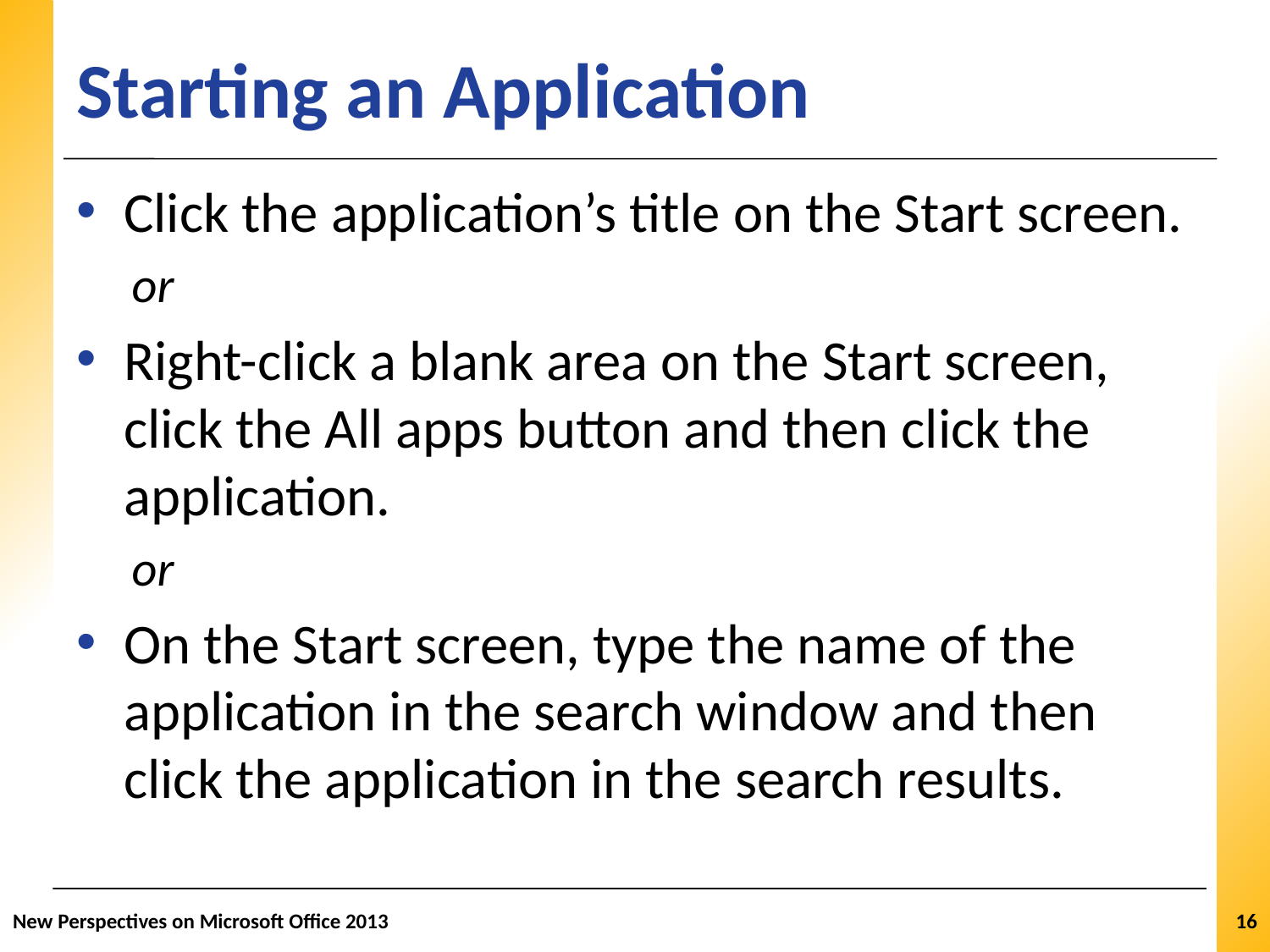

# Starting an Application
Click the application’s title on the Start screen.
or
Right-click a blank area on the Start screen, click the All apps button and then click the application.
or
On the Start screen, type the name of the application in the search window and then click the application in the search results.
New Perspectives on Microsoft Office 2013
16